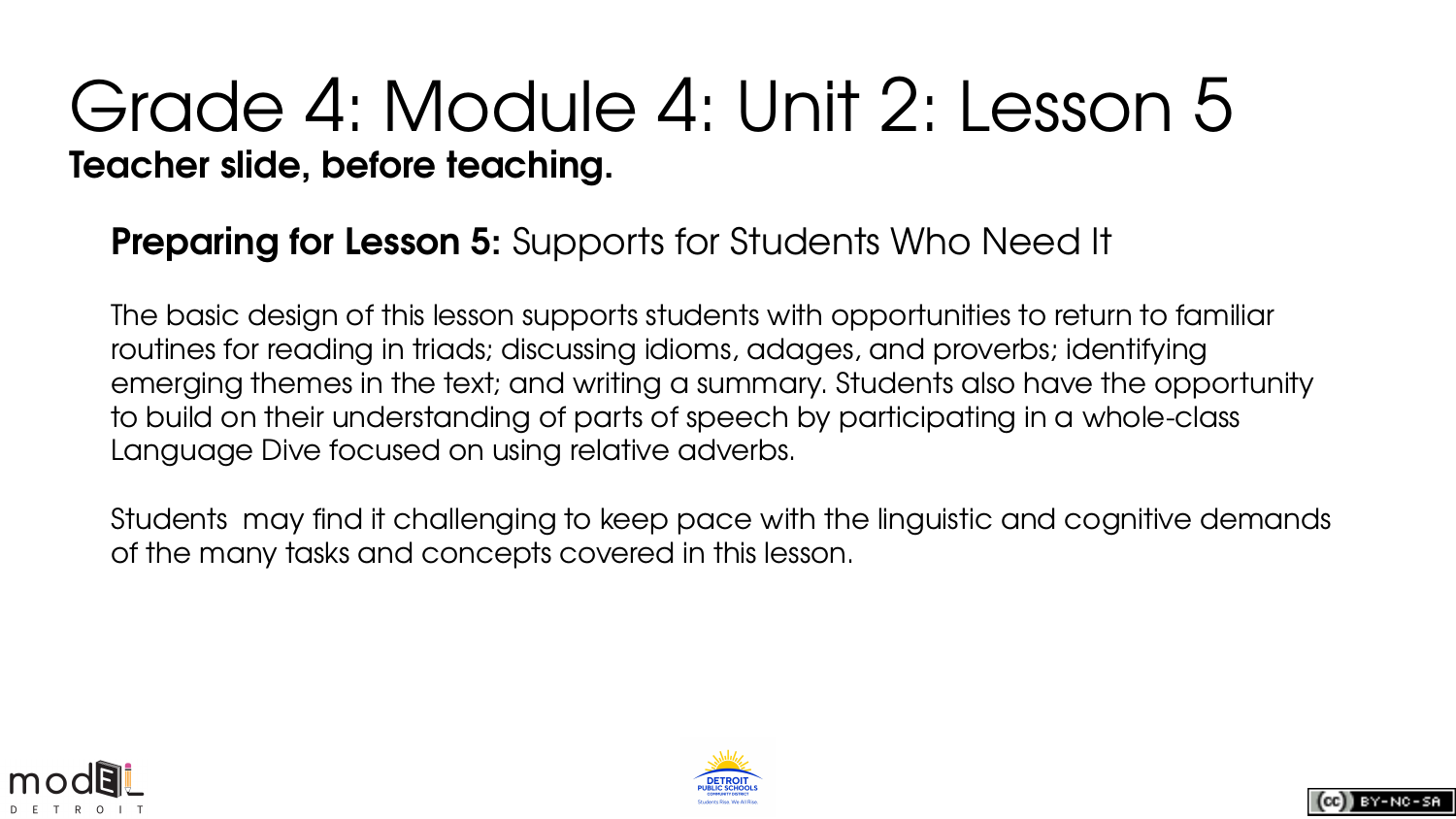

# Grade 4: Module 4: Unit 2: Lesson 5
Teacher slide, before teaching.
Preparing for Lesson 5: Supports for Students Who Need It
The basic design of this lesson supports students with opportunities to return to familiar routines for reading in triads; discussing idioms, adages, and proverbs; identifying emerging themes in the text; and writing a summary. Students also have the opportunity to build on their understanding of parts of speech by participating in a whole-class Language Dive focused on using relative adverbs.
Students  may find it challenging to keep pace with the linguistic and cognitive demands of the many tasks and concepts covered in this lesson.